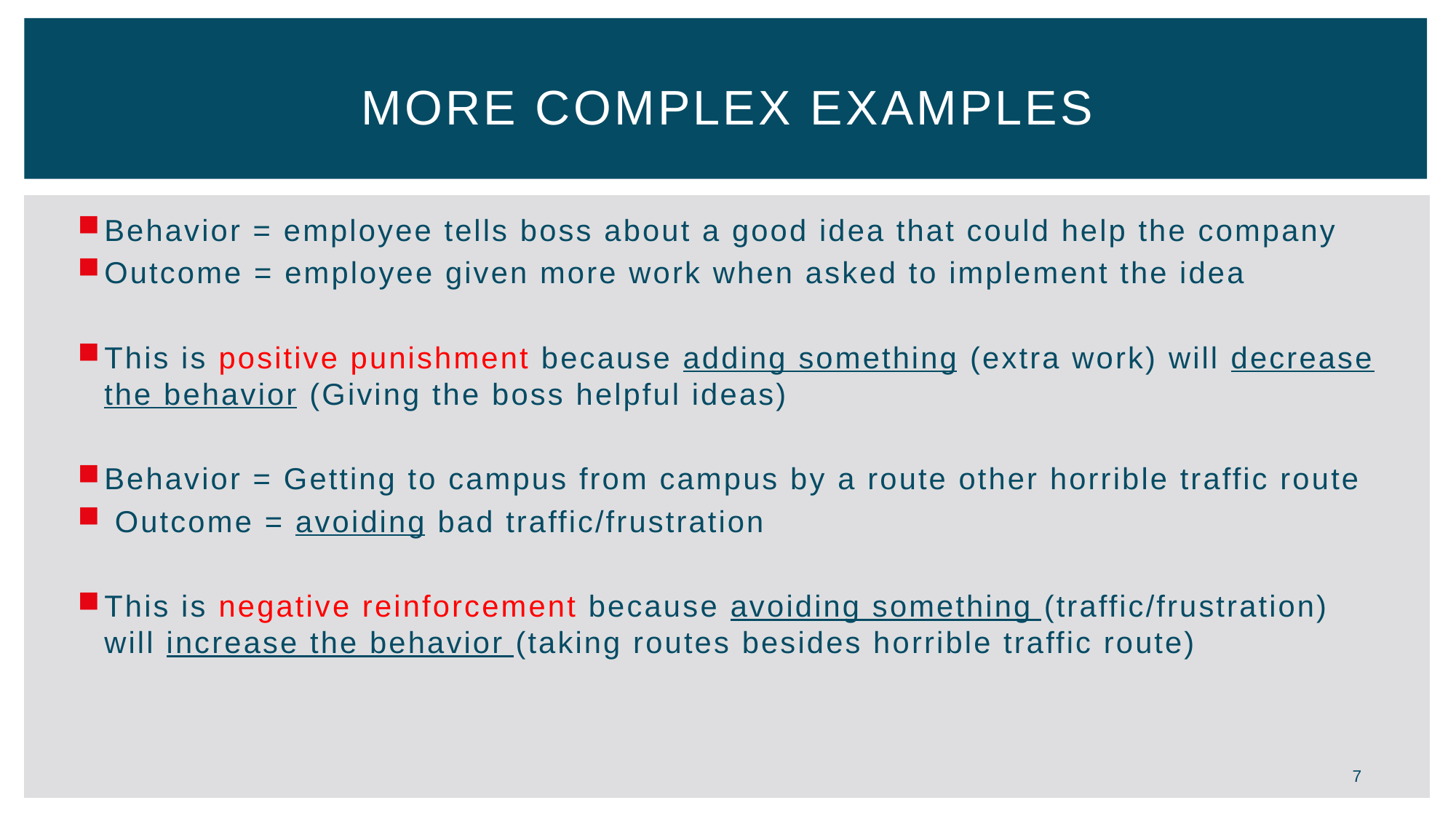

# More Complex examples
Behavior = employee tells boss about a good idea that could help the company
Outcome = employee given more work when asked to implement the idea

This is positive punishment because adding something (extra work) will decrease the behavior (Giving the boss helpful ideas)

Behavior = Getting to campus from campus by a route other horrible traffic route
 Outcome = avoiding bad traffic/frustration

This is negative reinforcement because avoiding something (traffic/frustration) will increase the behavior (taking routes besides horrible traffic route)

7